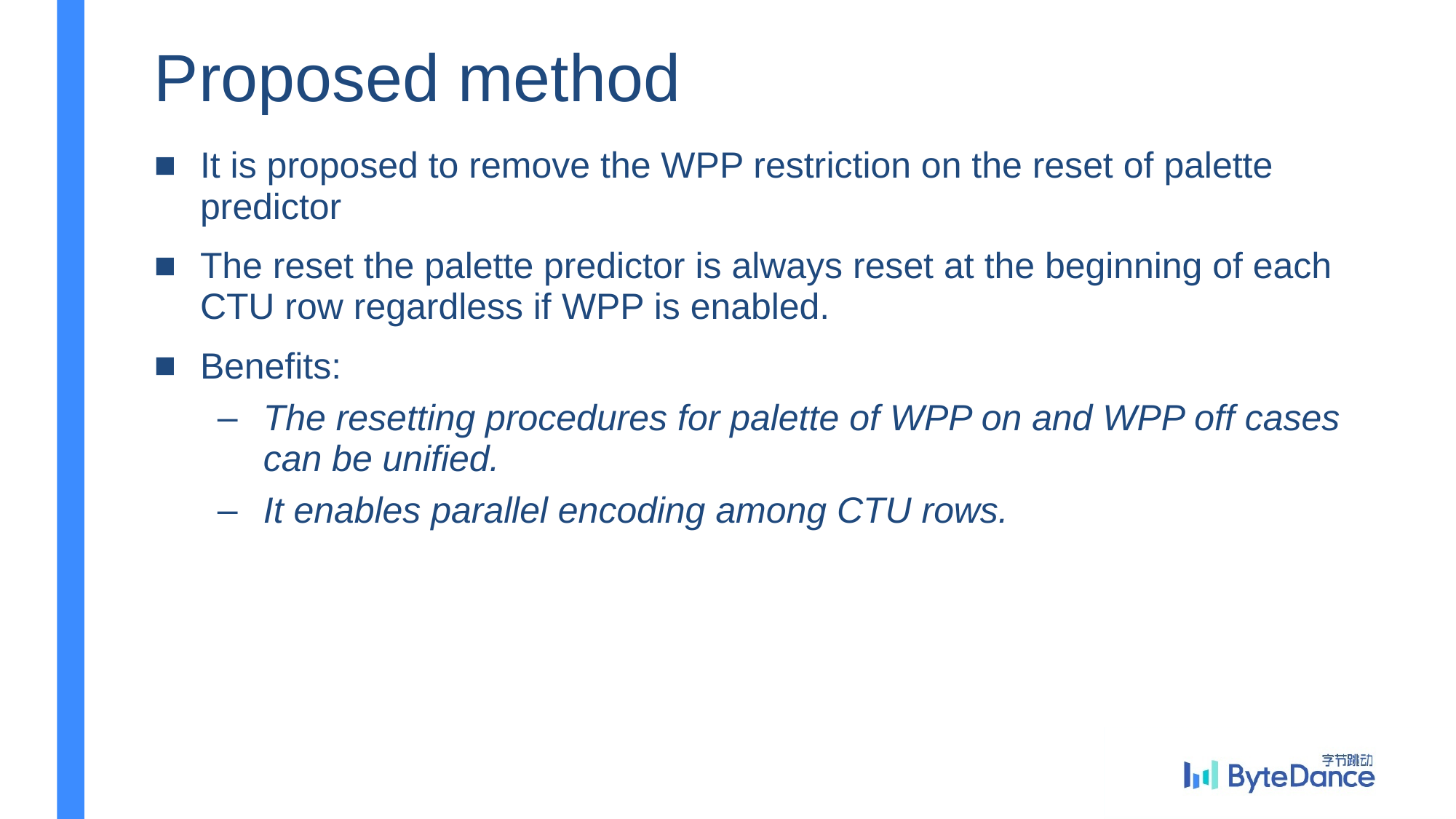

# Proposed method
It is proposed to remove the WPP restriction on the reset of palette predictor
The reset the palette predictor is always reset at the beginning of each CTU row regardless if WPP is enabled.
Benefits:
The resetting procedures for palette of WPP on and WPP off cases can be unified.
It enables parallel encoding among CTU rows.